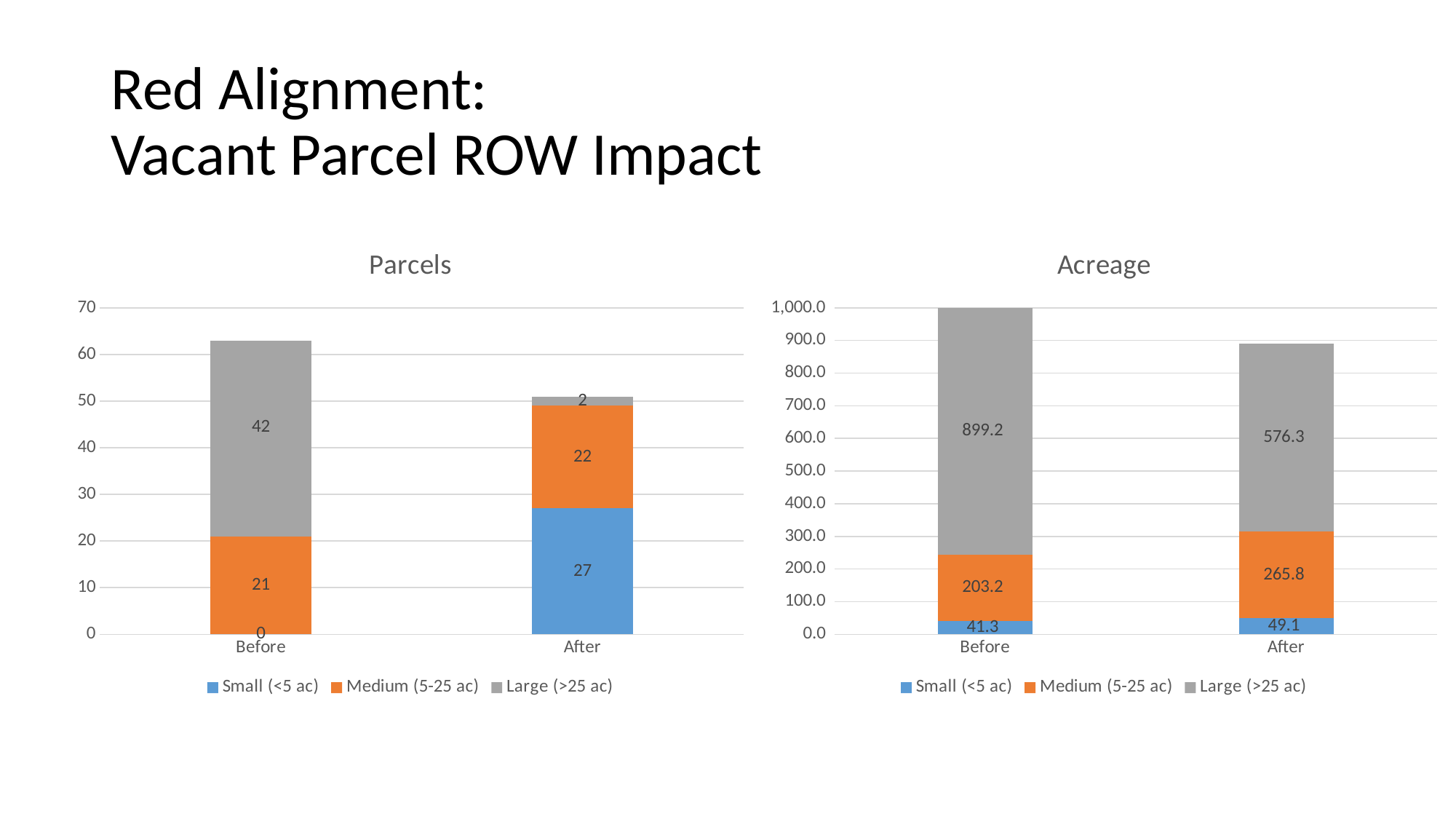

# Red Alignment: Vacant Parcel ROW Impact

### Chart: Parcels

| Category | Small (<5 ac) | Medium (5-25 ac) | Large (>25 ac) |
|---|---|---|---|
| Before | 0.0 | 21.0 | 42.0 |
| After | 27.0 | 22.0 | 2.0 |

### Chart: Acreage

| Category | Small (<5 ac) | Medium (5-25 ac) | Large (>25 ac) |
|---|---|---|---|
| Before | 41.29600255339115 | 203.20822021562304 | 899.2490522687008 |
| After | 49.11485387655636 | 265.7646208513289 | 576.2521180590642 |